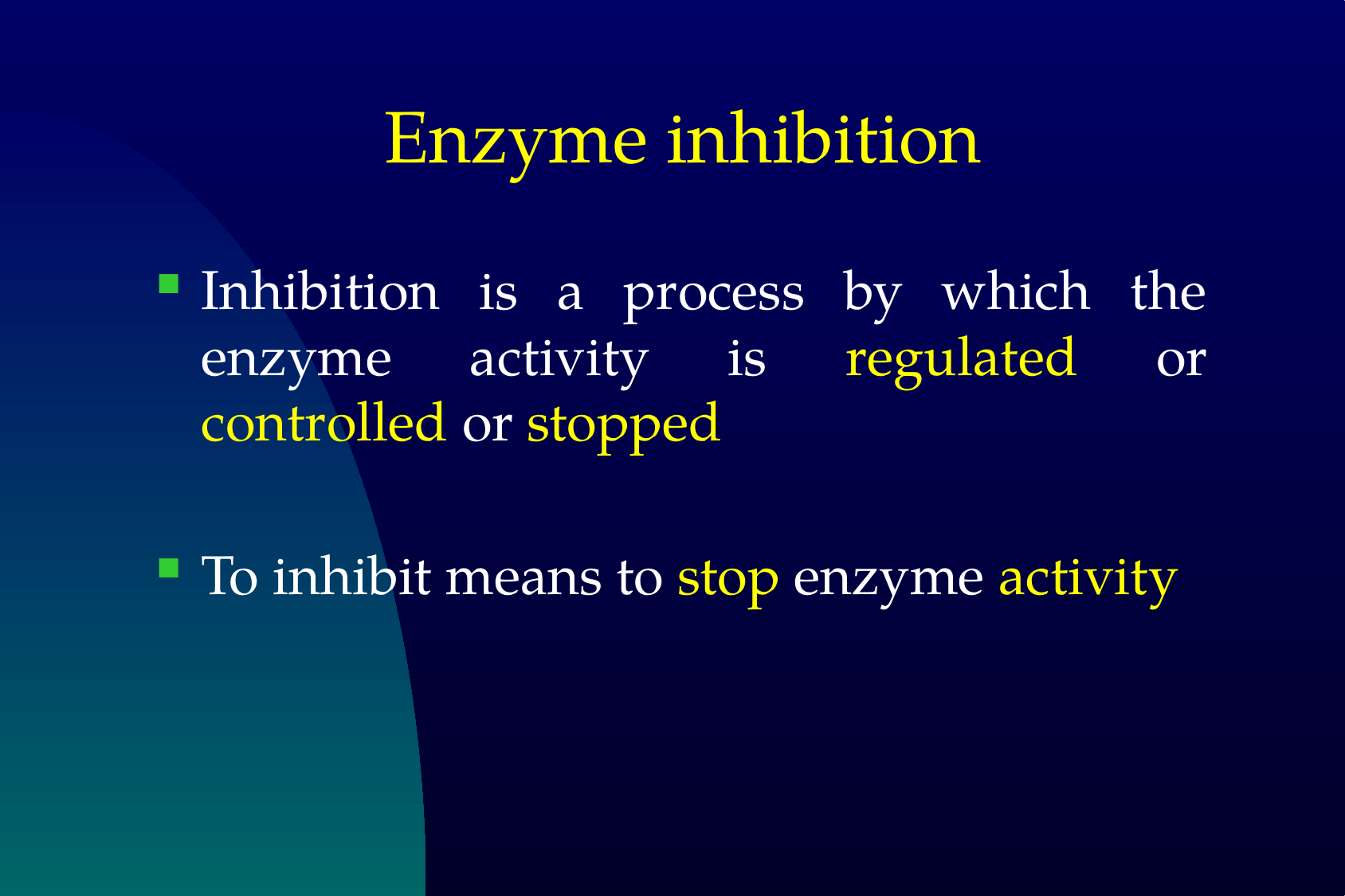

# Enzyme inhibition
Inhibition is a process by which the enzyme activity is regulated or controlled or stopped

To inhibit means to stop enzyme activity